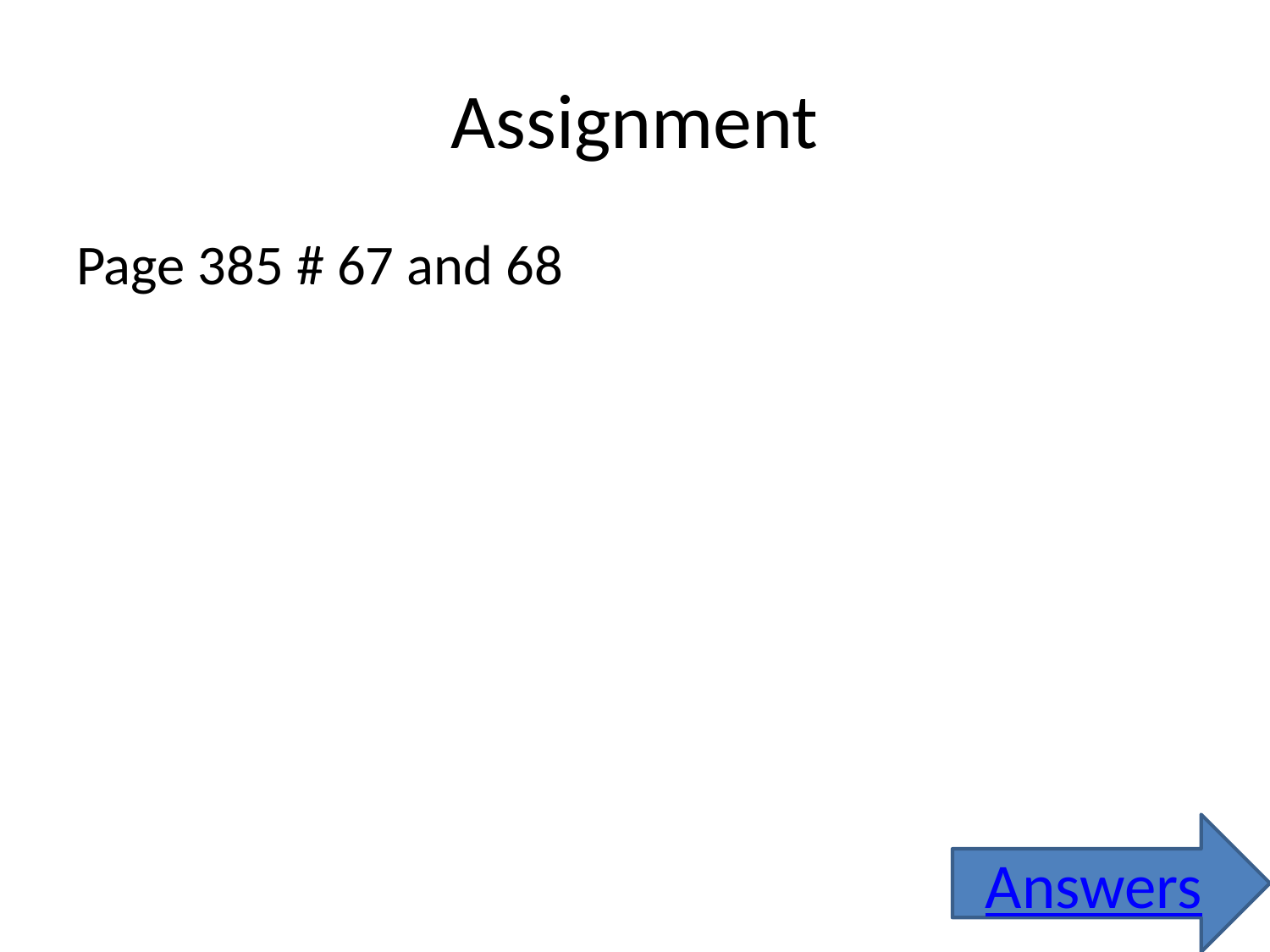

# Assignment
Page 385 # 67 and 68

Answers